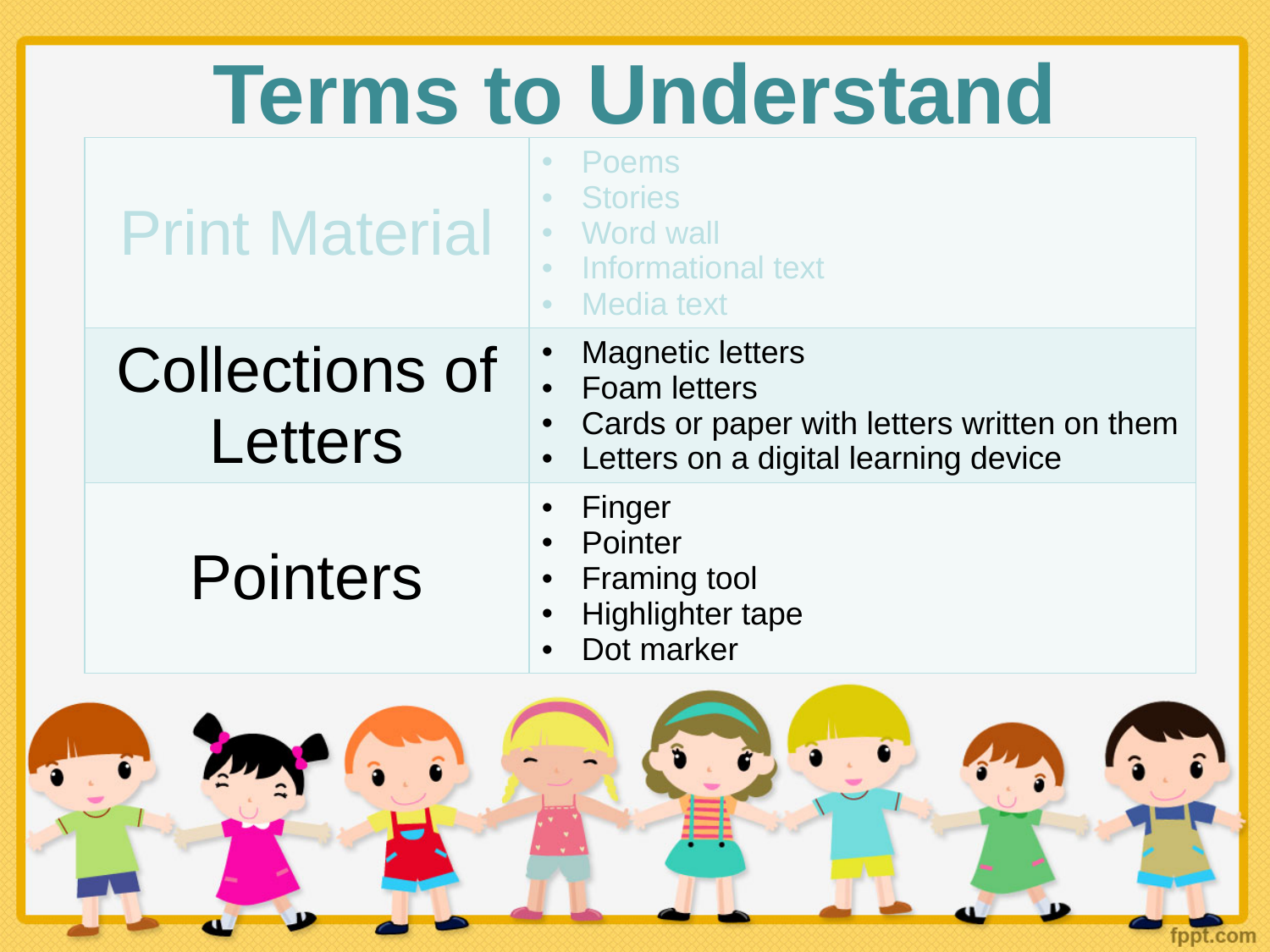

# Terms to Understand
| Print Material | Poems Stories Word wall Informational text Media text |
| --- | --- |
| Collections of Letters | Magnetic letters Foam letters Cards or paper with letters written on them Letters on a digital learning device |
| Pointers | Finger Pointer Framing tool Highlighter tape Dot marker |